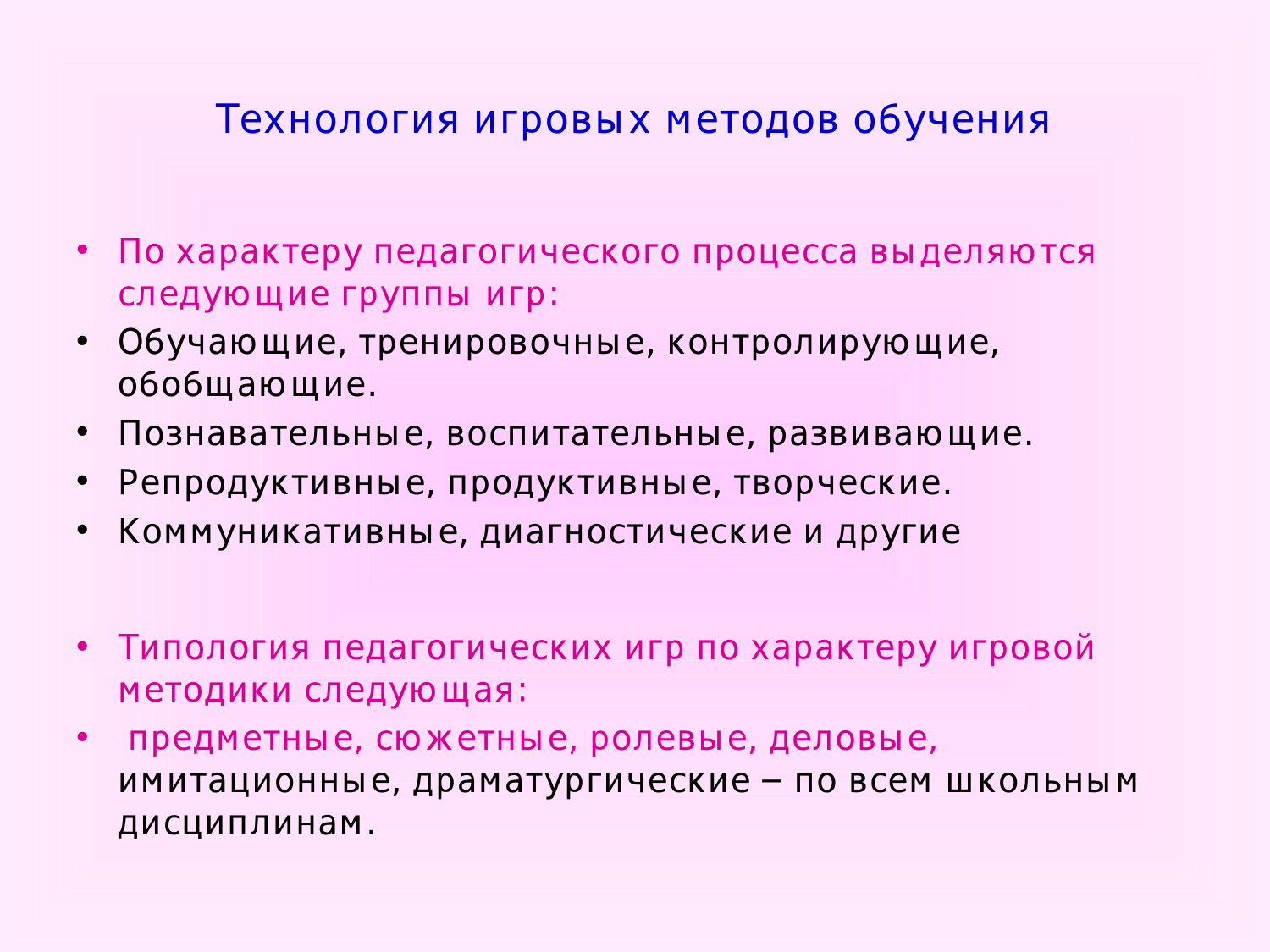

# Технология игровых методов обучения
По характеру педагогического процесса выделяются следующие группы игр:
Обучающие, тренировочные, контролирующие, обобщающие.
Познавательные, воспитательные, развивающие.
Репродуктивные, продуктивные, творческие.
Коммуникативные, диагностические и другие

Типология педагогических игр по характеру игровой методики следующая:
 предметные, сюжетные, ролевые, деловые, имитационные, драматургические – по всем школьным дисциплинам.